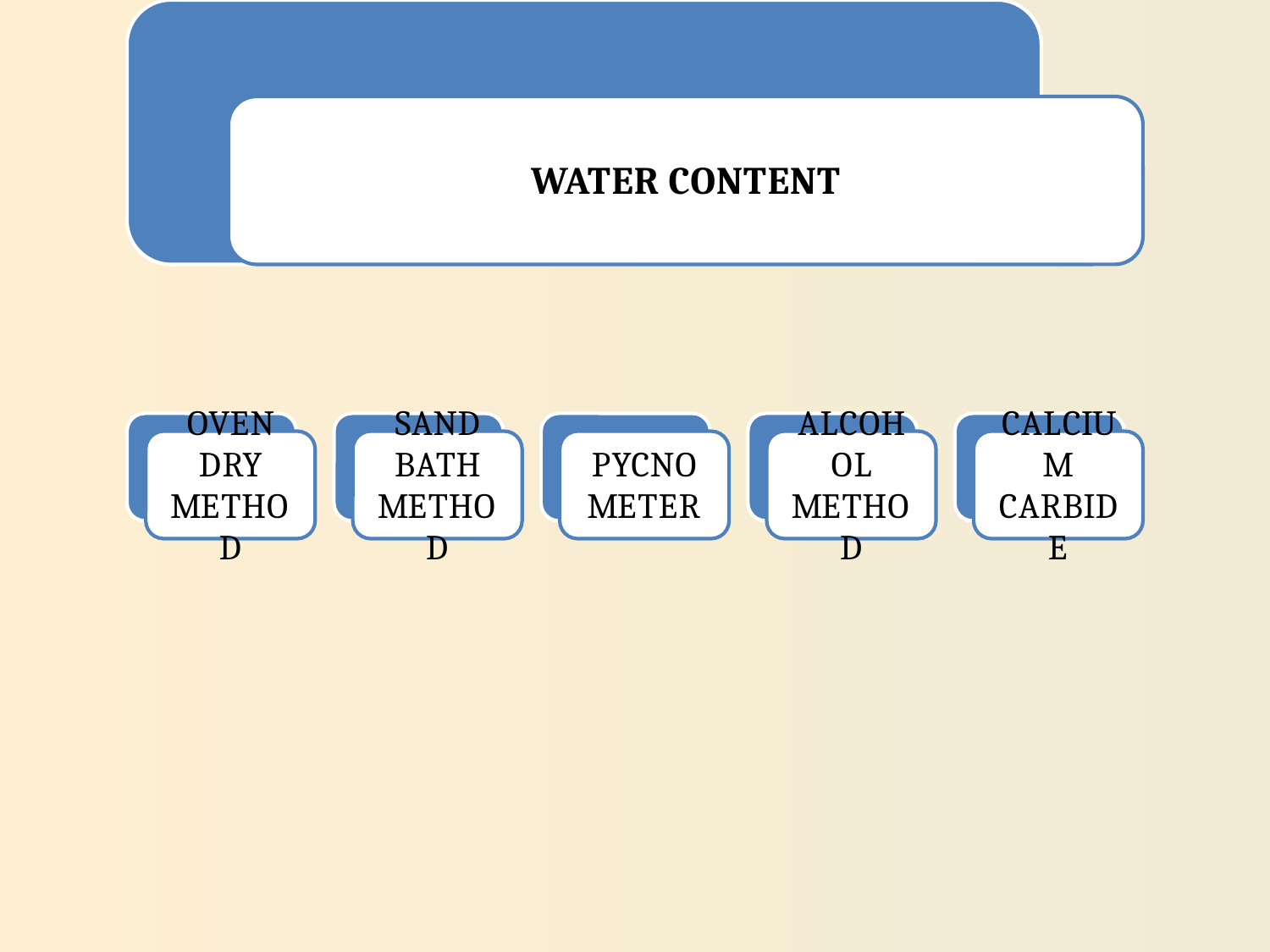

WATER CONTENT
OVEN DRY METHOD
SAND BATH METHOD
PYCNOMETER
ALCOHOL METHOD
CALCIUM CARBIDE